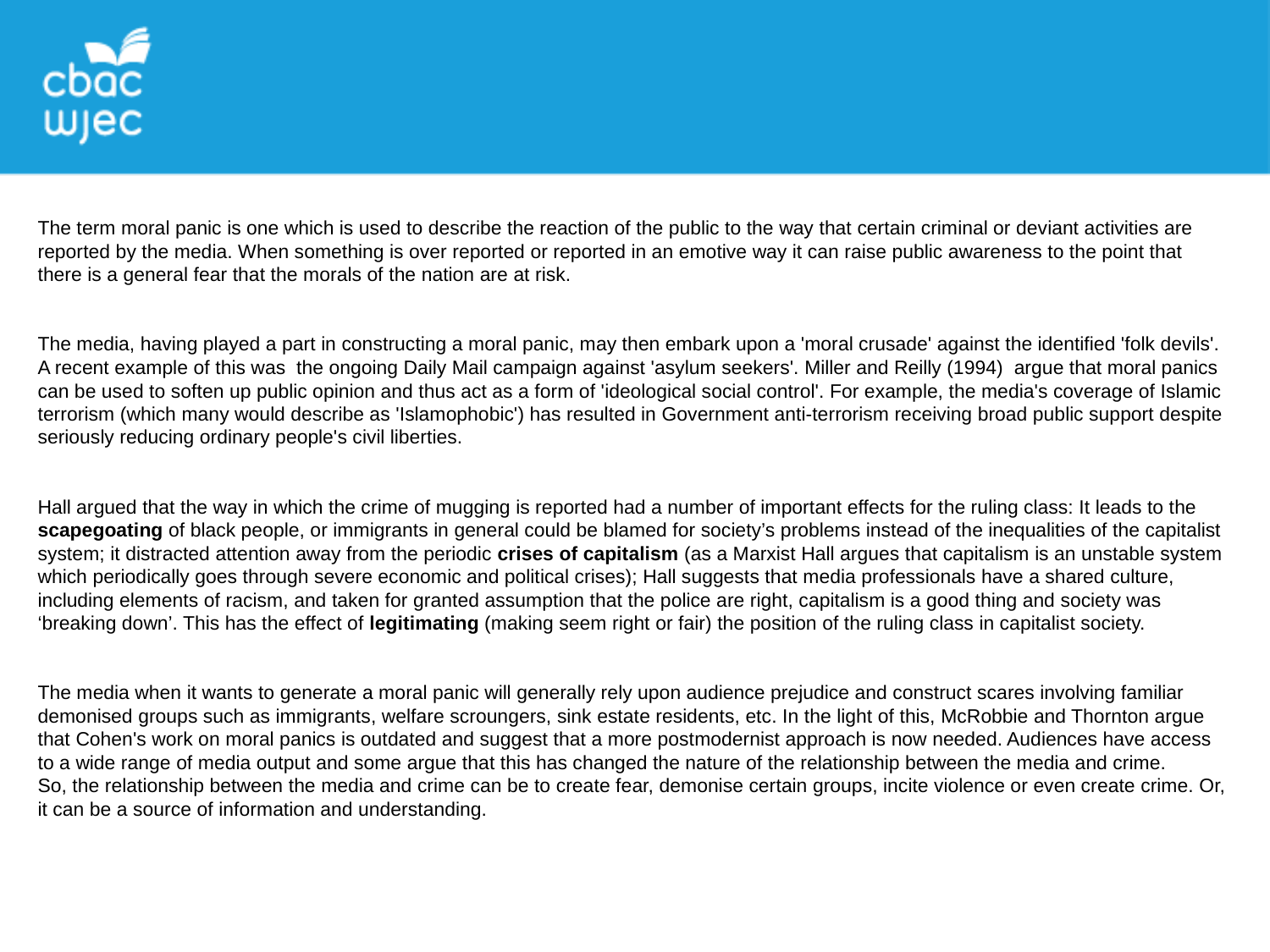

The term moral panic is one which is used to describe the reaction of the public to the way that certain criminal or deviant activities are reported by the media. When something is over reported or reported in an emotive way it can raise public awareness to the point that there is a general fear that the morals of the nation are at risk.

The media, having played a part in constructing a moral panic, may then embark upon a 'moral crusade' against the identified 'folk devils'. A recent example of this was  the ongoing Daily Mail campaign against 'asylum seekers'. Miller and Reilly (1994)  argue that moral panics can be used to soften up public opinion and thus act as a form of 'ideological social control'. For example, the media's coverage of Islamic terrorism (which many would describe as 'Islamophobic') has resulted in Government anti-terrorism receiving broad public support despite seriously reducing ordinary people's civil liberties.

Hall argued that the way in which the crime of mugging is reported had a number of important effects for the ruling class: It leads to the scapegoating of black people, or immigrants in general could be blamed for society’s problems instead of the inequalities of the capitalist system; it distracted attention away from the periodic crises of capitalism (as a Marxist Hall argues that capitalism is an unstable system which periodically goes through severe economic and political crises); Hall suggests that media professionals have a shared culture, including elements of racism, and taken for granted assumption that the police are right, capitalism is a good thing and society was ‘breaking down’. This has the effect of legitimating (making seem right or fair) the position of the ruling class in capitalist society.

The media when it wants to generate a moral panic will generally rely upon audience prejudice and construct scares involving familiar demonised groups such as immigrants, welfare scroungers, sink estate residents, etc. In the light of this, McRobbie and Thornton argue that Cohen's work on moral panics is outdated and suggest that a more postmodernist approach is now needed. Audiences have access to a wide range of media output and some argue that this has changed the nature of the relationship between the media and crime.
So, the relationship between the media and crime can be to create fear, demonise certain groups, incite violence or even create crime. Or, it can be a source of information and understanding.